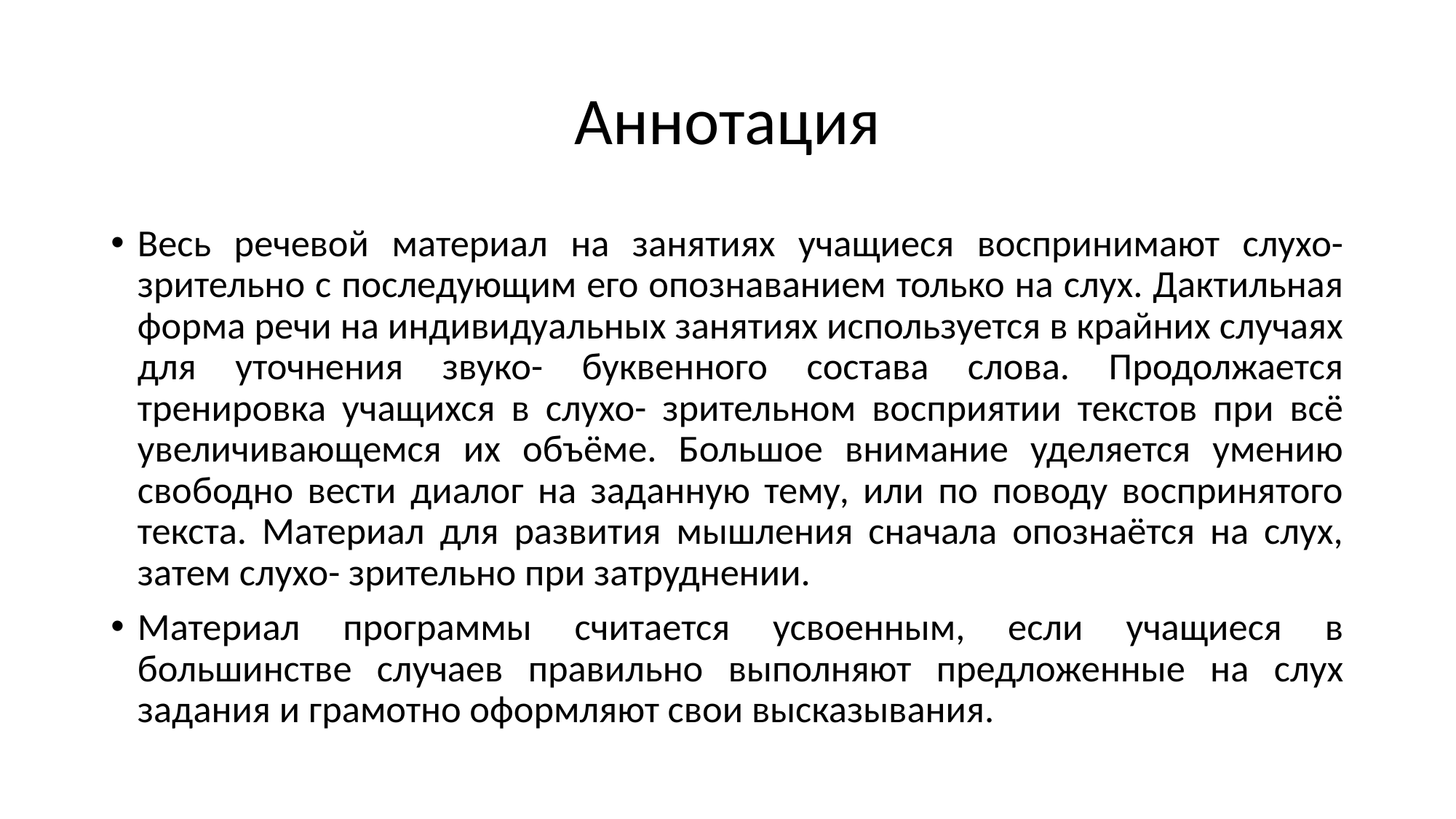

# Аннотация
Весь речевой материал на занятиях учащиеся воспринимают слухо-зрительно с последующим его опознаванием только на слух. Дактильная форма речи на индивидуальных занятиях используется в крайних случаях для уточнения звуко- буквенного состава слова. Продолжается тренировка учащихся в слухо- зрительном восприятии текстов при всё увеличивающемся их объёме. Большое внимание уделяется умению свободно вести диалог на заданную тему, или по поводу воспринятого текста. Материал для развития мышления сначала опознаётся на слух, затем слухо- зрительно при затруднении.
Материал программы считается усвоенным, если учащиеся в большинстве случаев правильно выполняют предложенные на слух задания и грамотно оформляют свои высказывания.